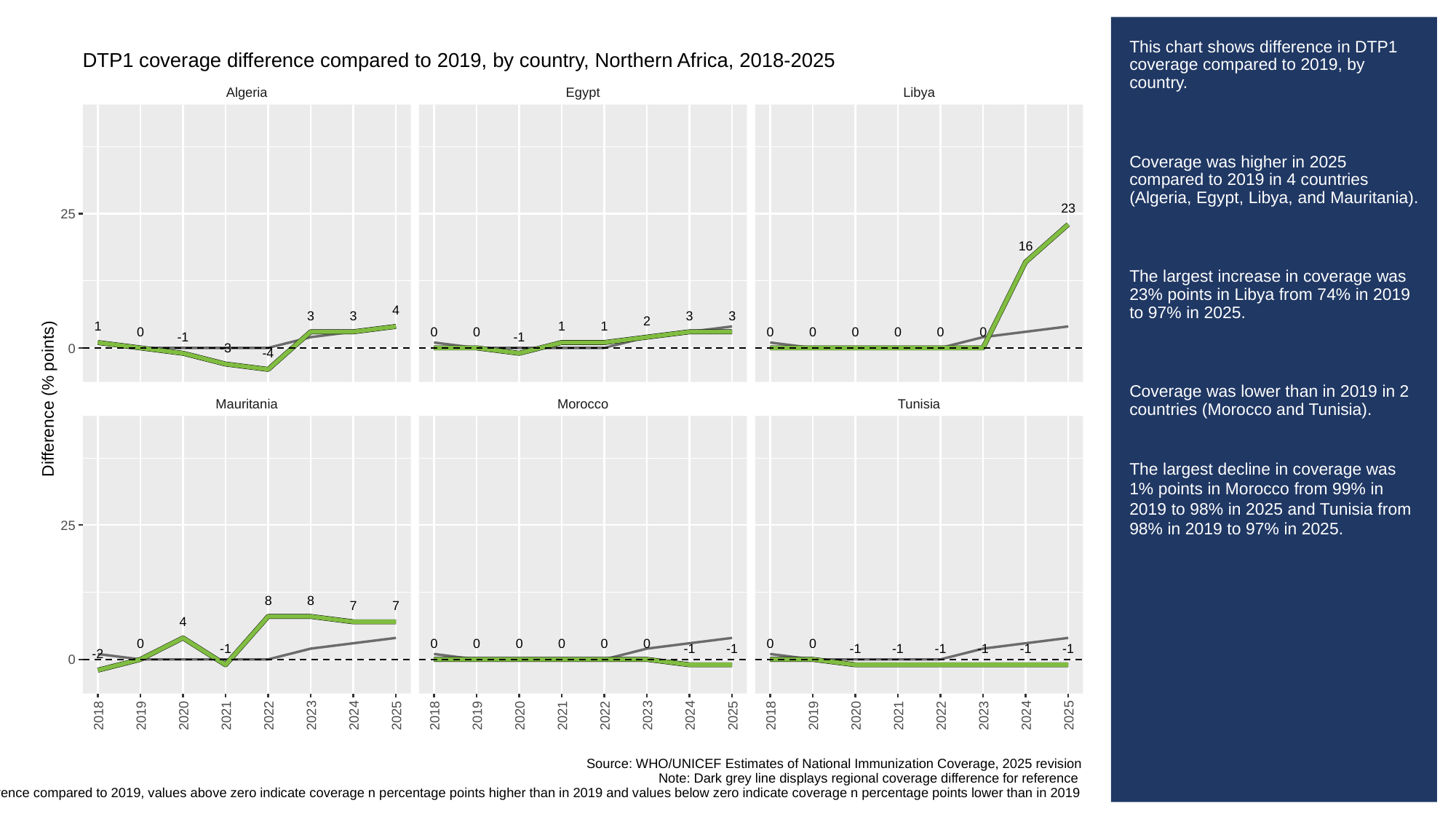

# This chart shows difference in DTP1 coverage compared to 2019, by country.

Coverage was higher in 2025 compared to 2019 in 4 countries (Algeria, Egypt, Libya, and Mauritania).

The largest increase in coverage was 23% points in Libya from 74% in 2019 to 97% in 2025.

Coverage was lower than in 2019 in 2 countries (Morocco and Tunisia).

The largest decline in coverage was 1% points in Morocco from 99% in 2019 to 98% in 2025 and Tunisia from 98% in 2019 to 97% in 2025.

DTP1 coverage difference compared to 2019, by country, Northern Africa, 2018-2025
Algeria
Egypt
Libya

23
25

16

4
3
3
3
3
2
1
1
1

0
0
0
0
0
0
0
0
0

-1
-1
-3
0

-4
Difference (% points)
Mauritania
Morocco
Tunisia

25

8
8
7
7

4

0
0
0
0
0
0
0
0
0
-1
-1
-1
-1
-1
-1
-1
-1
-1
-2
0

2018
2019
2020
2021
2022
2023
2024
2025
2018
2019
2020
2021
2022
2023
2024
2025
2018
2019
2020
2021
2022
2023
2024
2025
Source: WHO/UNICEF Estimates of National Immunization Coverage, 2025 revision
Note: Dark grey line displays regional coverage difference for reference
When looking at coverage difference compared to 2019, values above zero indicate coverage n percentage points higher than in 2019 and values below zero indicate coverage n percentage points lower than in 2019